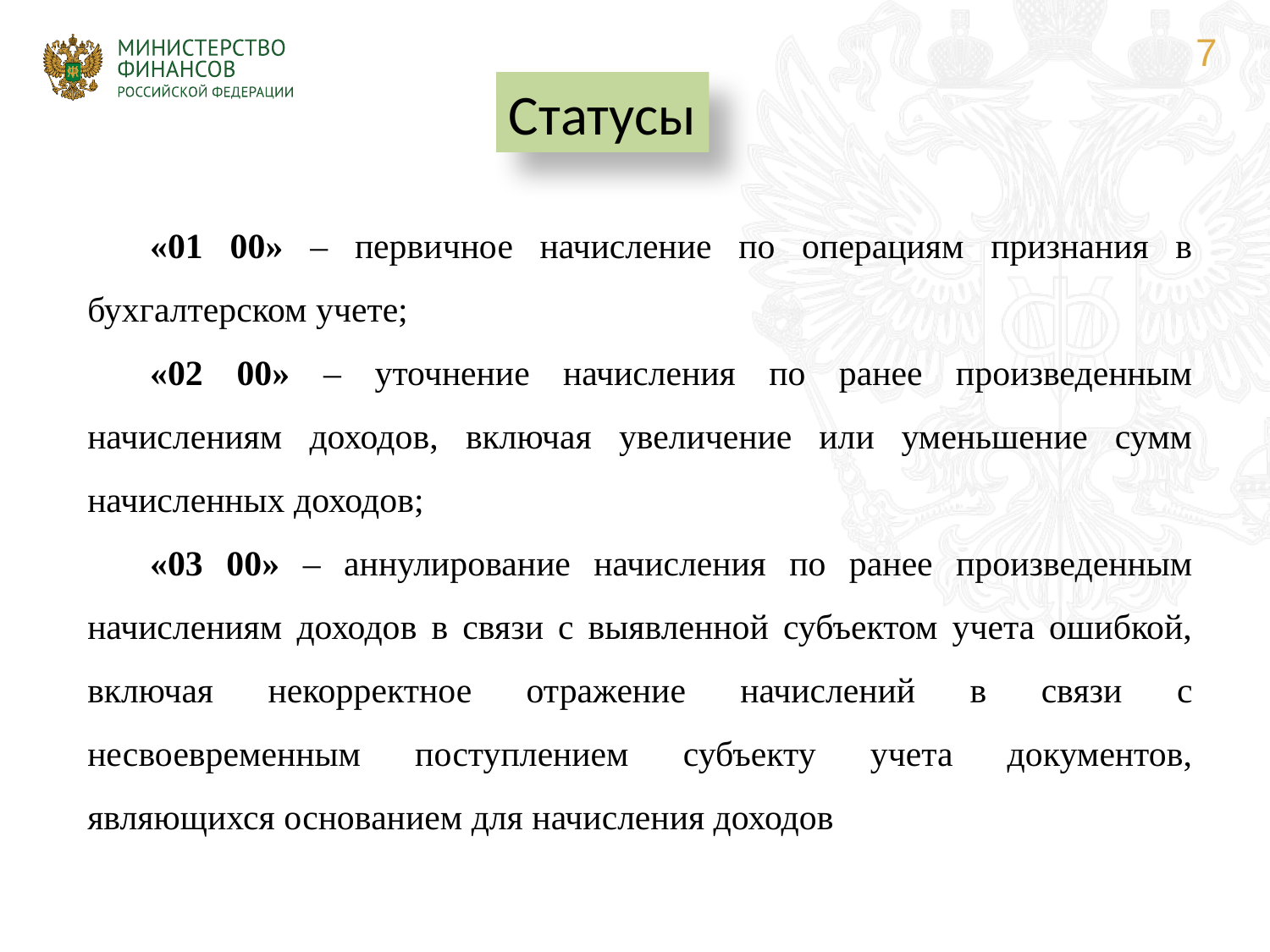

Статусы
«01 00» – первичное начисление по операциям признания в бухгалтерском учете;
«02 00» – уточнение начисления по ранее произведенным начислениям доходов, включая увеличение или уменьшение сумм начисленных доходов;
«03 00» – аннулирование начисления по ранее произведенным начислениям доходов в связи с выявленной субъектом учета ошибкой, включая некорректное отражение начислений в связи с несвоевременным поступлением субъекту учета документов, являющихся основанием для начисления доходов